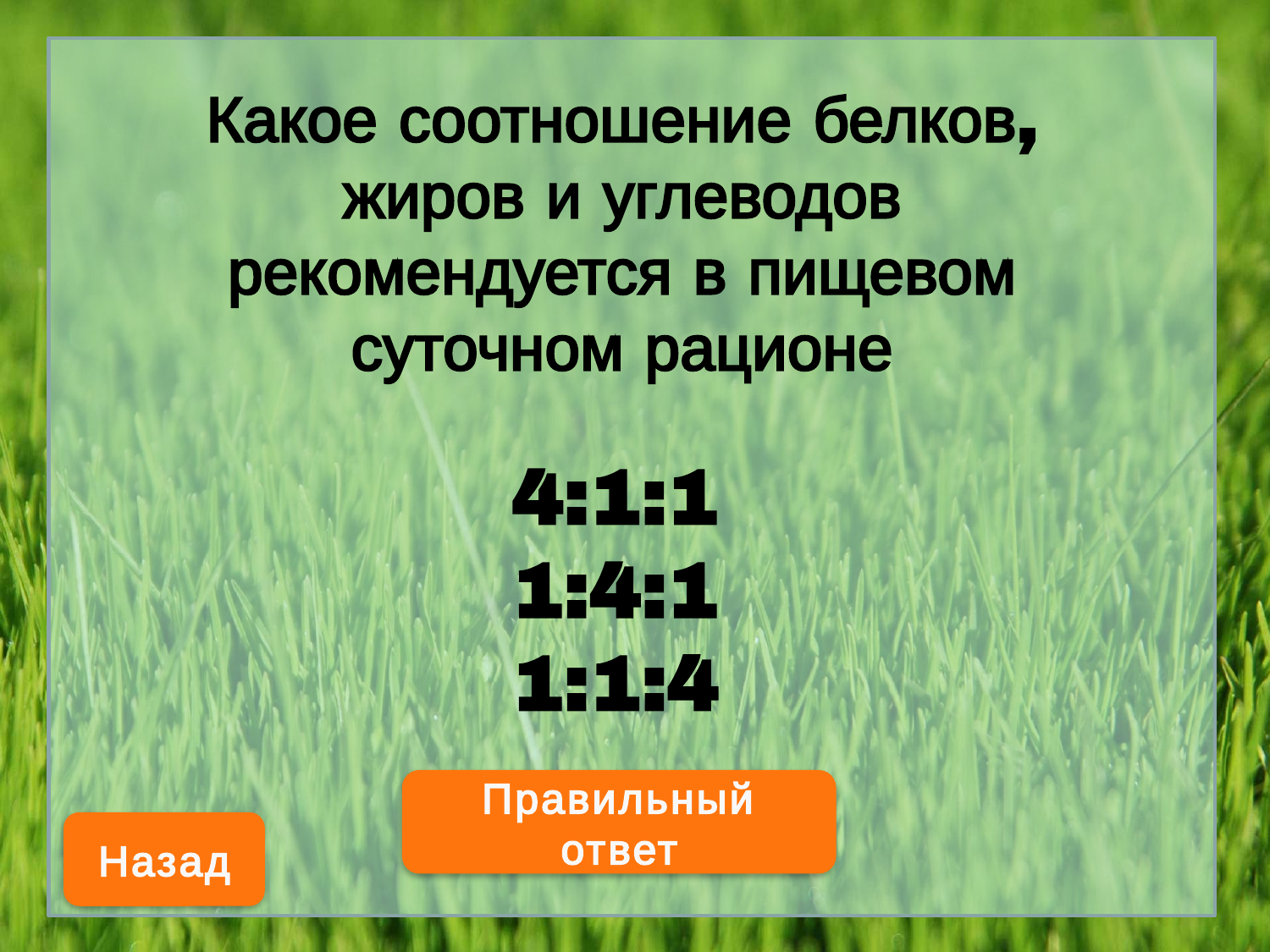

Какое соотношение белков,
жиров и углеводов
 рекомендуется в пищевом
суточном рационе
4:1:1
1:4:1
1:1:4
Правильный ответ
Назад